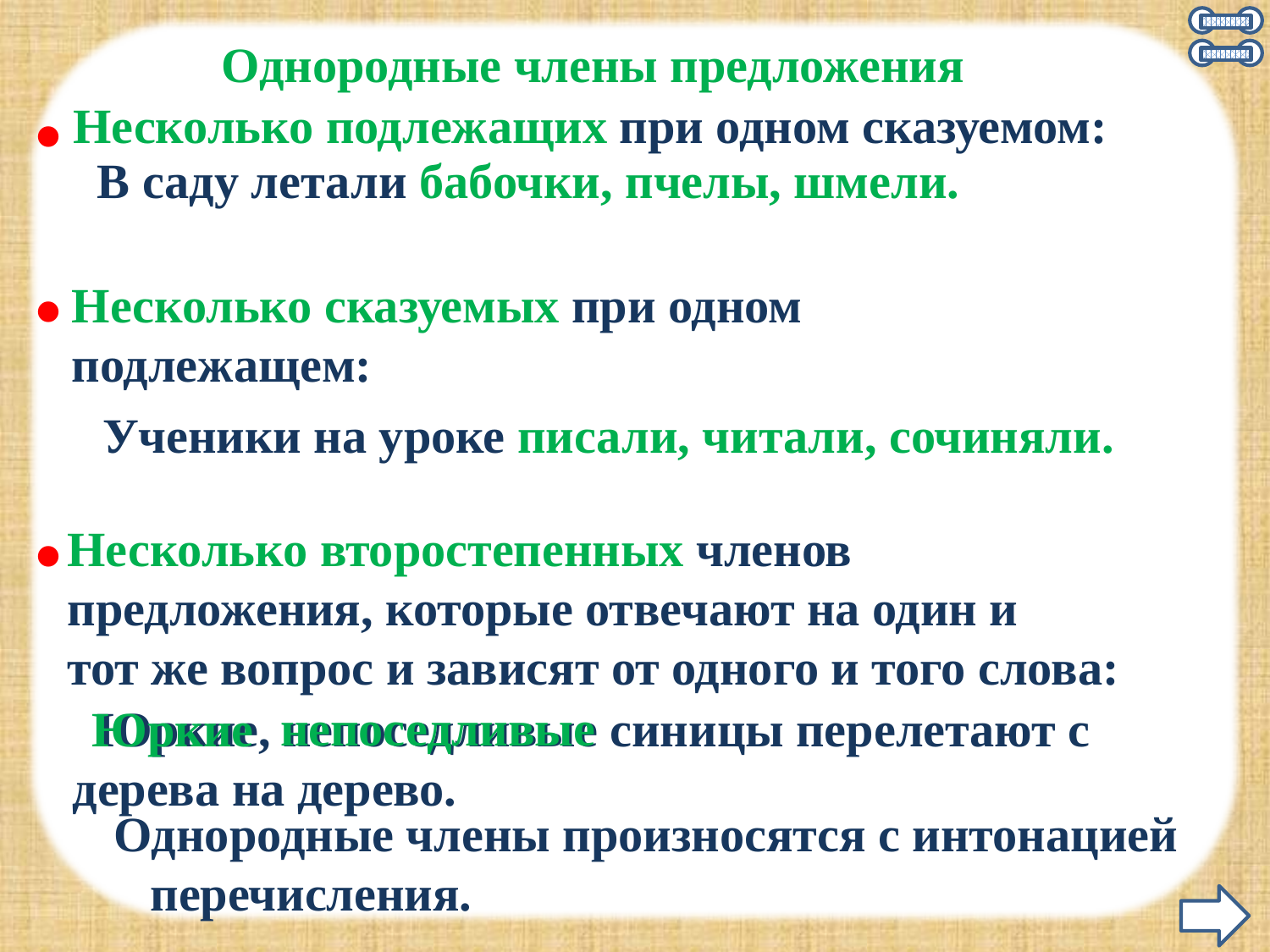

Однородные члены предложения
·
Несколько подлежащих при одном сказуемом:
  В саду летали бабочки, пчелы, шмели.
·
Несколько сказуемых при одном
подлежащем:
  Ученики на уроке писали, читали, сочиняли.
·
Несколько второстепенных членов
предложения, которые отвечают на один и
тот же вопрос и зависят от одного и того слова:
непоседливые
Юркие
  Юркие, непоседливые синицы перелетают с
дерева на дерево.
Однородные члены произносятся с интонацией
   перечисления.